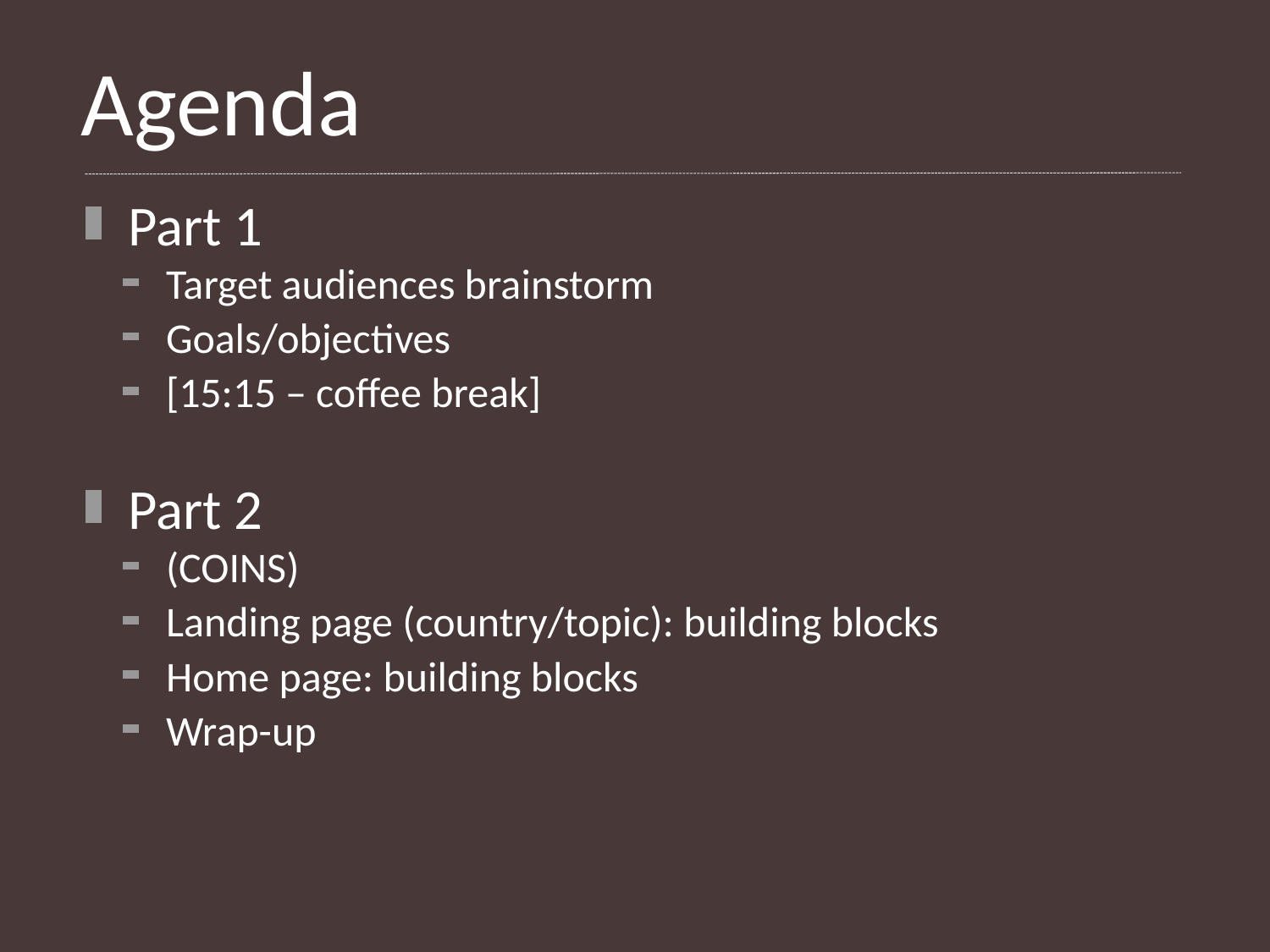

# Agenda
Part 1
Target audiences brainstorm
Goals/objectives
[15:15 – coffee break]
Part 2
(COINS)
Landing page (country/topic): building blocks
Home page: building blocks
Wrap-up